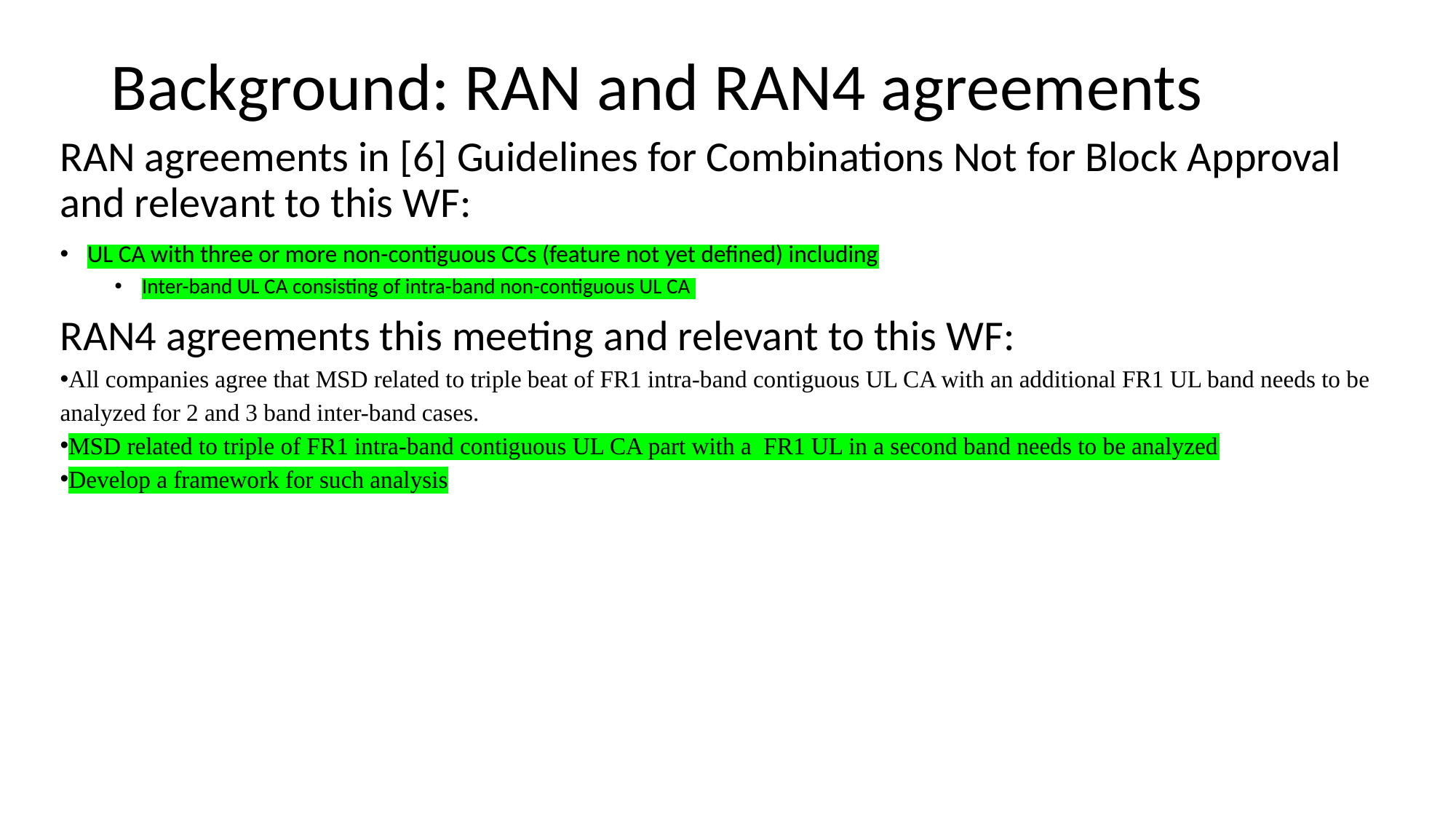

# Background: RAN and RAN4 agreements
RAN agreements in [6] Guidelines for Combinations Not for Block Approval and relevant to this WF:
UL CA with three or more non-contiguous CCs (feature not yet defined) including
Inter-band UL CA consisting of intra-band non-contiguous UL CA
RAN4 agreements this meeting and relevant to this WF:
All companies agree that MSD related to triple beat of FR1 intra-band contiguous UL CA with an additional FR1 UL band needs to be analyzed for 2 and 3 band inter-band cases.
MSD related to triple of FR1 intra-band contiguous UL CA part with a  FR1 UL in a second band needs to be analyzed
Develop a framework for such analysis